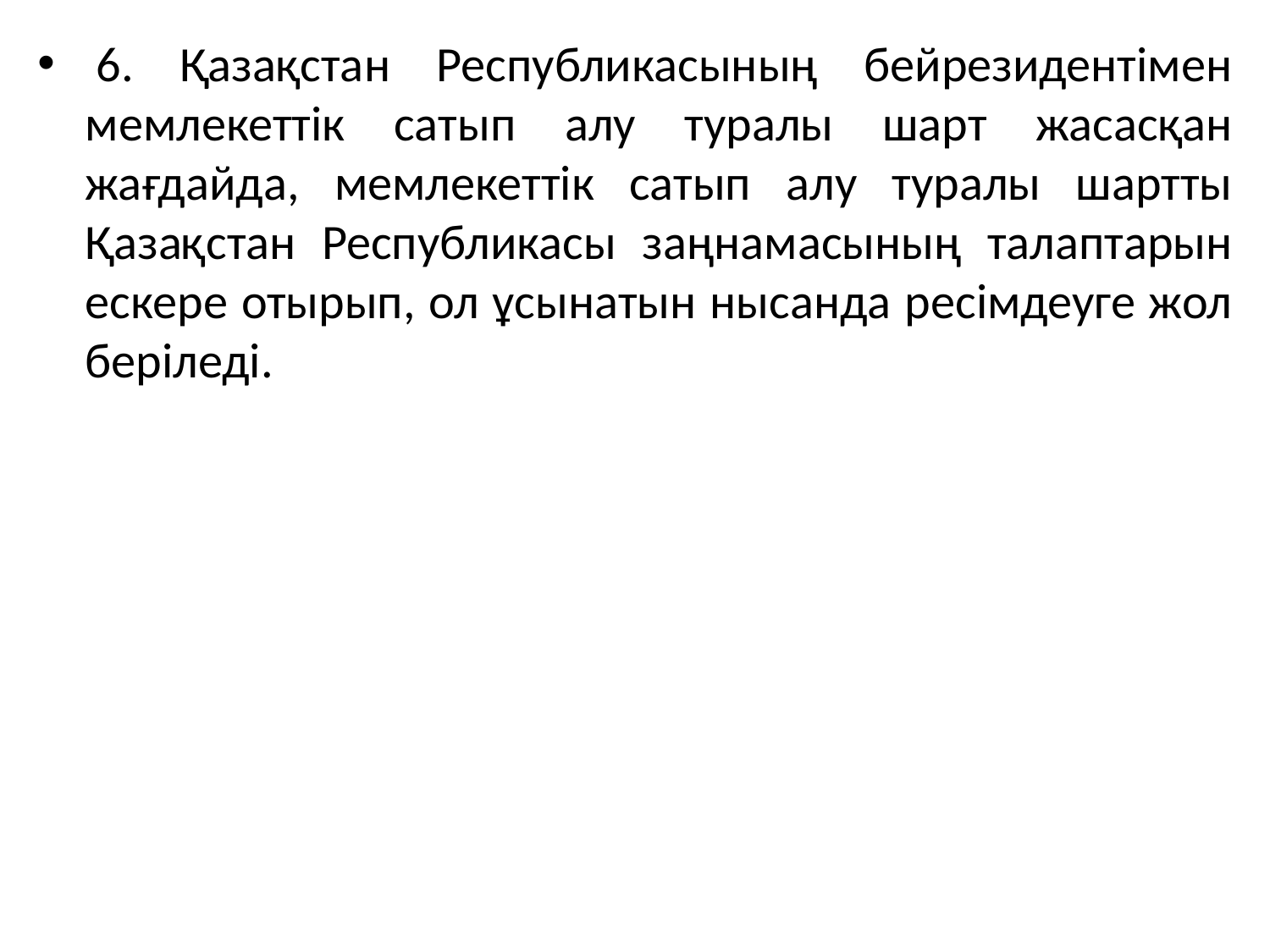

6. Қазақстан Республикасының бейрезидентімен мемлекеттік сатып алу туралы шарт жасасқан жағдайда, мемлекеттік сатып алу туралы шартты Қазақстан Республикасы заңнамасының талаптарын ескере отырып, ол ұсынатын нысанда ресімдеуге жол беріледі.